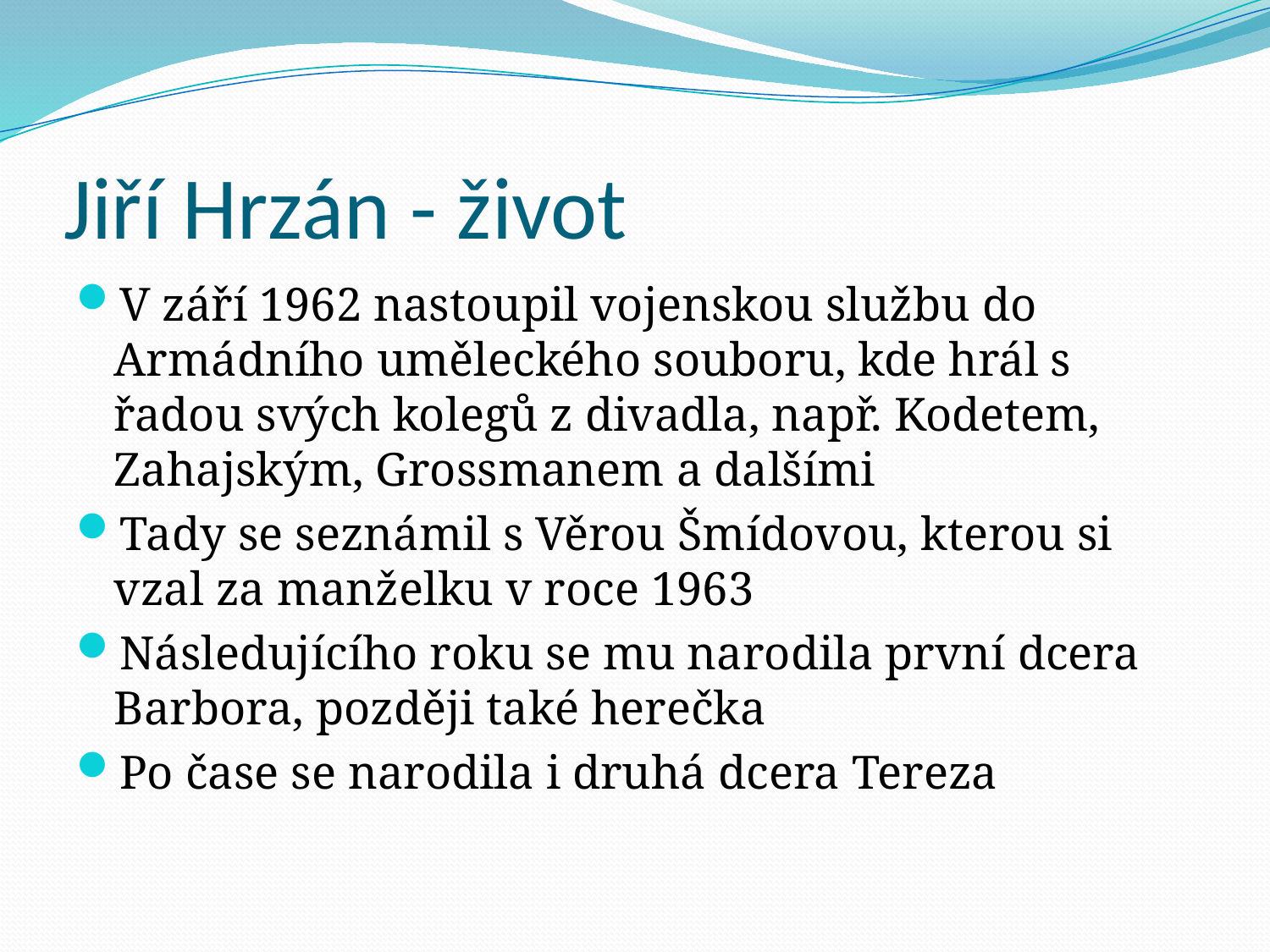

# Jiří Hrzán - život
V září 1962 nastoupil vojenskou službu do Armádního uměleckého souboru, kde hrál s řadou svých kolegů z divadla, např. Kodetem, Zahajským, Grossmanem a dalšími
Tady se seznámil s Věrou Šmídovou, kterou si vzal za manželku v roce 1963
Následujícího roku se mu narodila první dcera Barbora, později také herečka
Po čase se narodila i druhá dcera Tereza